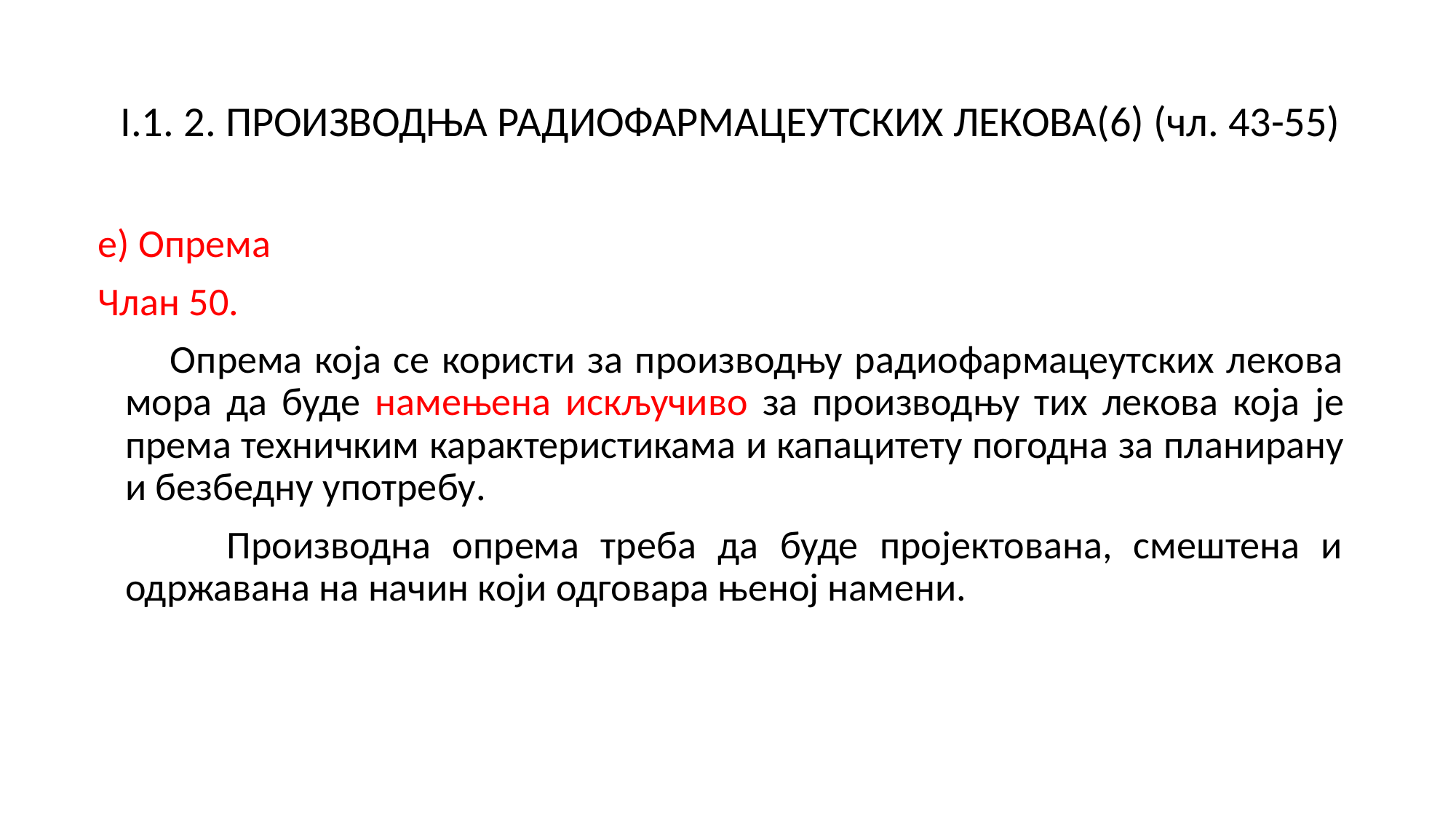

# I.1. 2. ПРОИЗВОДЊА РАДИОФАРМАЦЕУТСКИХ ЛЕКОВА(6) (чл. 43-55)
е) Опрема
Члан 50.
      Опрема која се користи за производњу радиофармацеутских лекова мора да буде намењена искључиво за производњу тих лекова која је према техничким карактеристикама и капацитету погодна за планирану и безбедну употребу.
      Производна опрема треба да буде пројектована, смештена и одржавана на начин који одговара њеној намени.